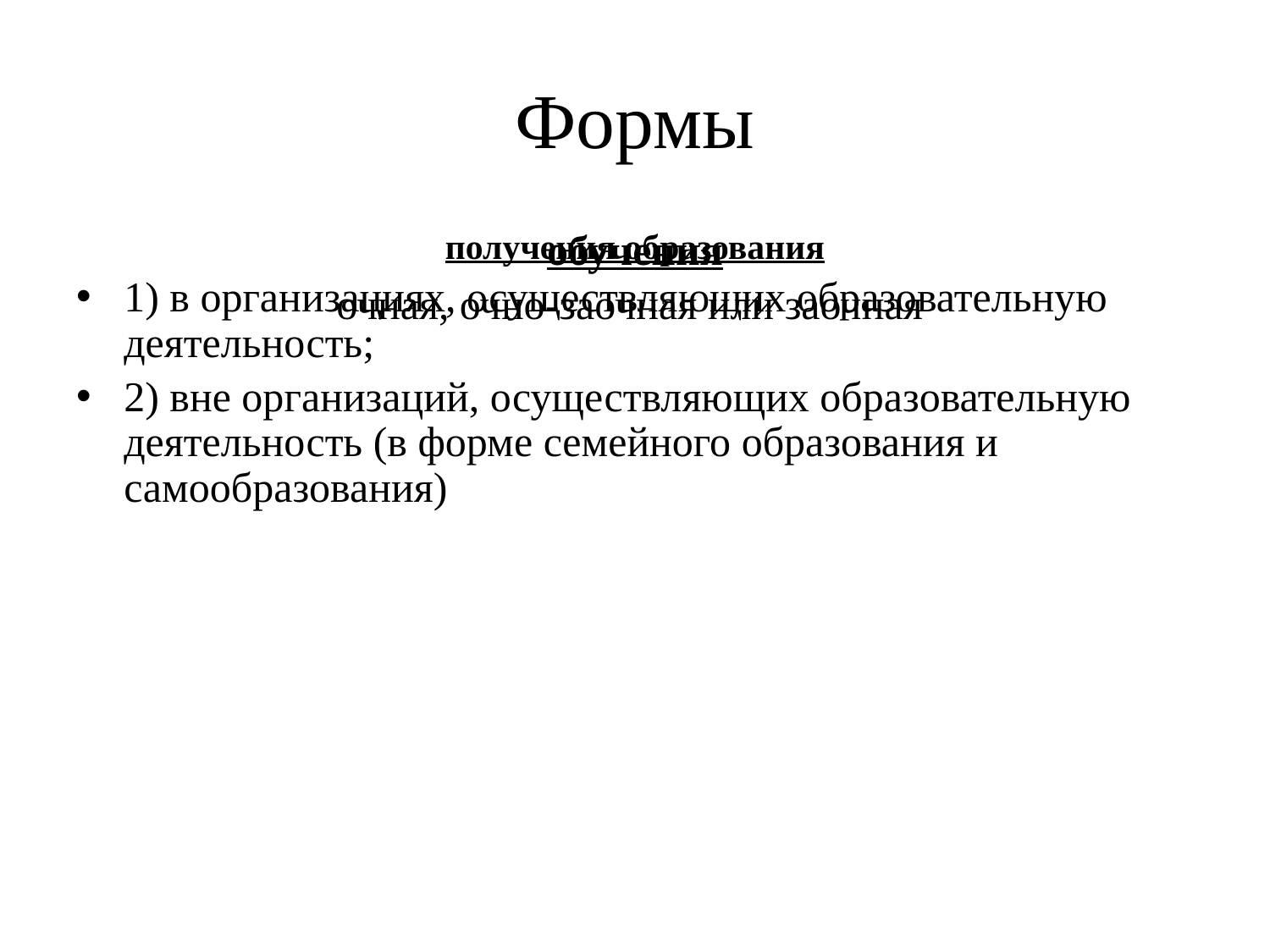

# Формы
получения образования
1) в организациях, осуществляющих образовательную деятельность;
2) вне организаций, осуществляющих образовательную деятельность (в форме семейного образования и самообразования)
обучения
очная, очно-заочная или заочная